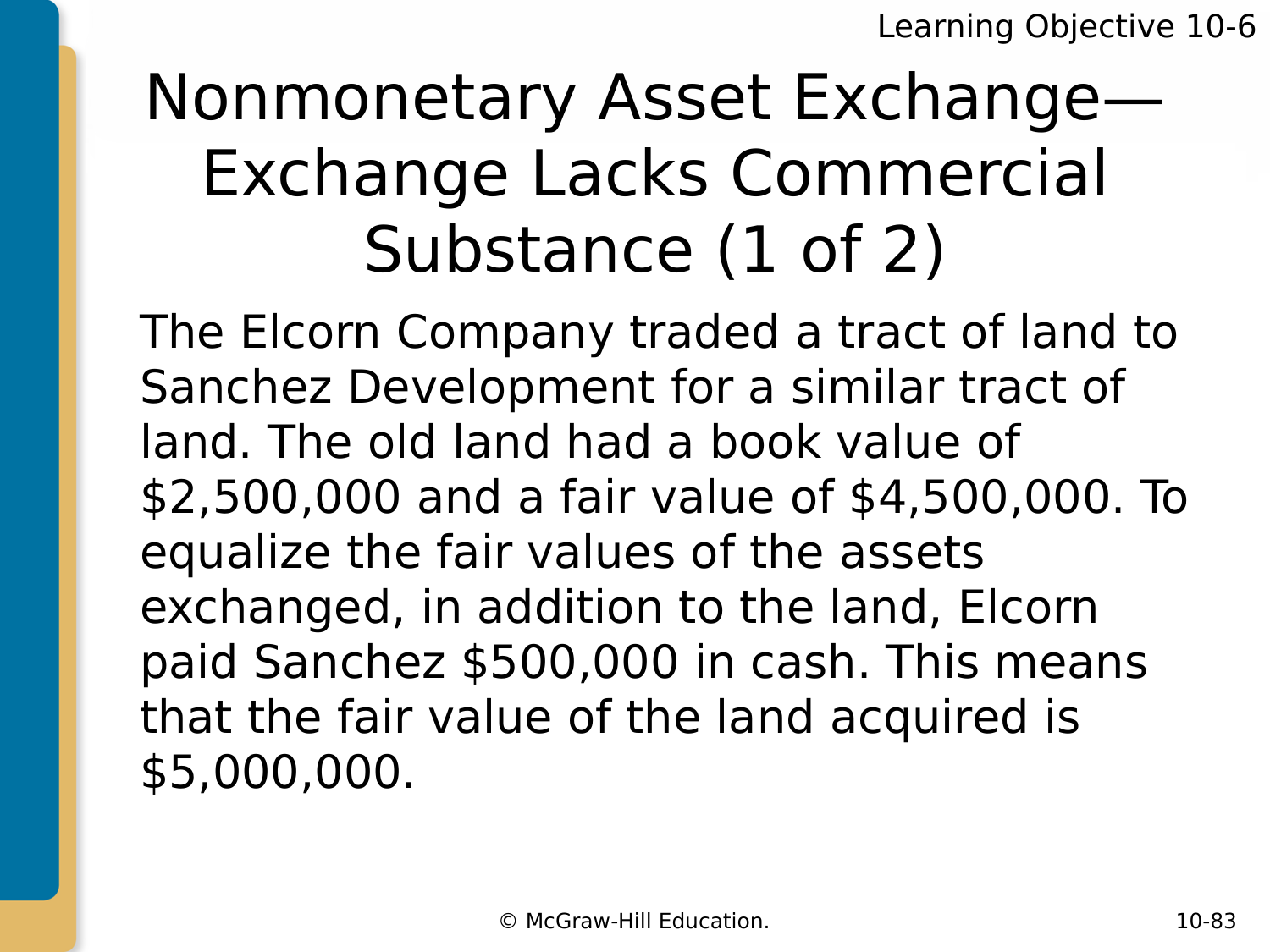

Learning Objective 10-6
# Nonmonetary Asset Exchange—Exchange Lacks Commercial Substance (1 of 2)
The Elcorn Company traded a tract of land to Sanchez Development for a similar tract of land. The old land had a book value of $2,500,000 and a fair value of $4,500,000. To equalize the fair values of the assets exchanged, in addition to the land, Elcorn paid Sanchez $500,000 in cash. This means that the fair value of the land acquired is $5,000,000.